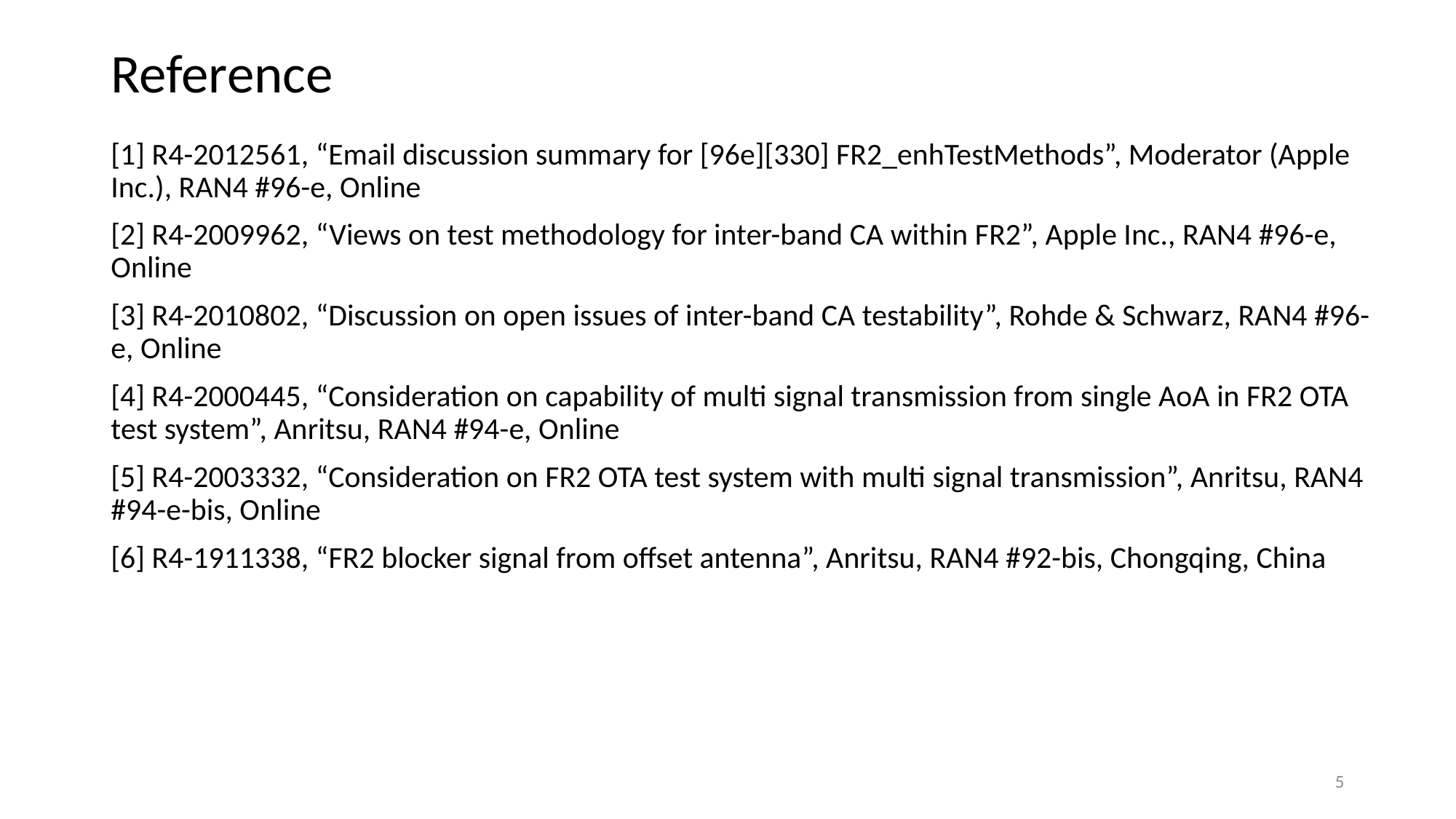

# Reference
[1] R4-2012561, “Email discussion summary for [96e][330] FR2_enhTestMethods”, Moderator (Apple Inc.), RAN4 #96-e, Online
[2] R4-2009962, “Views on test methodology for inter-band CA within FR2”, Apple Inc., RAN4 #96-e, Online
[3] R4-2010802, “Discussion on open issues of inter-band CA testability”, Rohde & Schwarz, RAN4 #96-e, Online
[4] R4-2000445, “Consideration on capability of multi signal transmission from single AoA in FR2 OTA test system”, Anritsu, RAN4 #94-e, Online
[5] R4-2003332, “Consideration on FR2 OTA test system with multi signal transmission”, Anritsu, RAN4 #94-e-bis, Online
[6] R4-1911338, “FR2 blocker signal from offset antenna”, Anritsu, RAN4 #92-bis, Chongqing, China

5